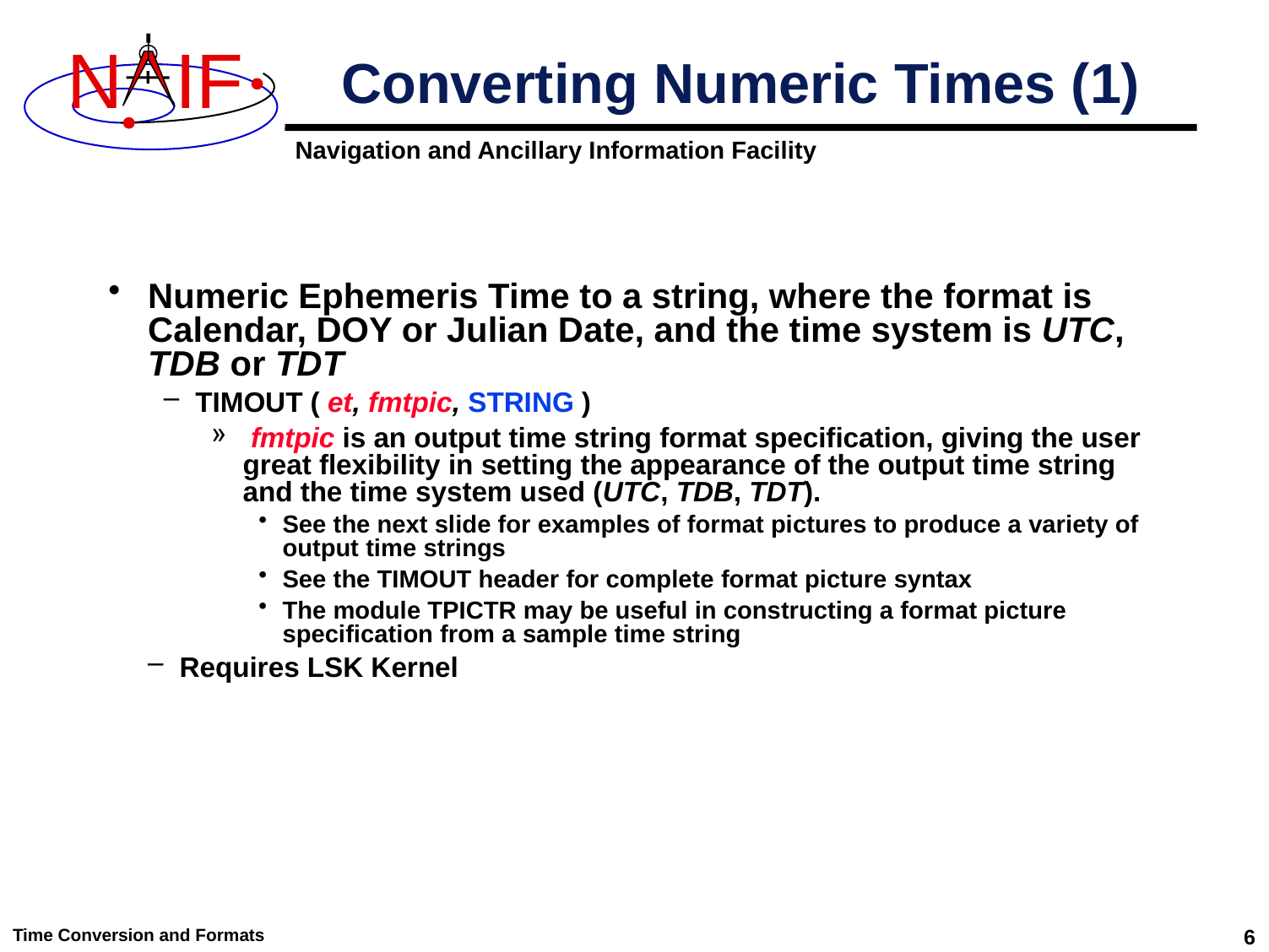

# Converting Numeric Times (1)
Numeric Ephemeris Time to a string, where the format is Calendar, DOY or Julian Date, and the time system is UTC, TDB or TDT
TIMOUT ( et, fmtpic, STRING )
 fmtpic is an output time string format specification, giving the user great flexibility in setting the appearance of the output time string and the time system used (UTC, TDB, TDT).
See the next slide for examples of format pictures to produce a variety of output time strings
See the TIMOUT header for complete format picture syntax
The module TPICTR may be useful in constructing a format picture specification from a sample time string
Requires LSK Kernel

Time Conversion and Formats
6